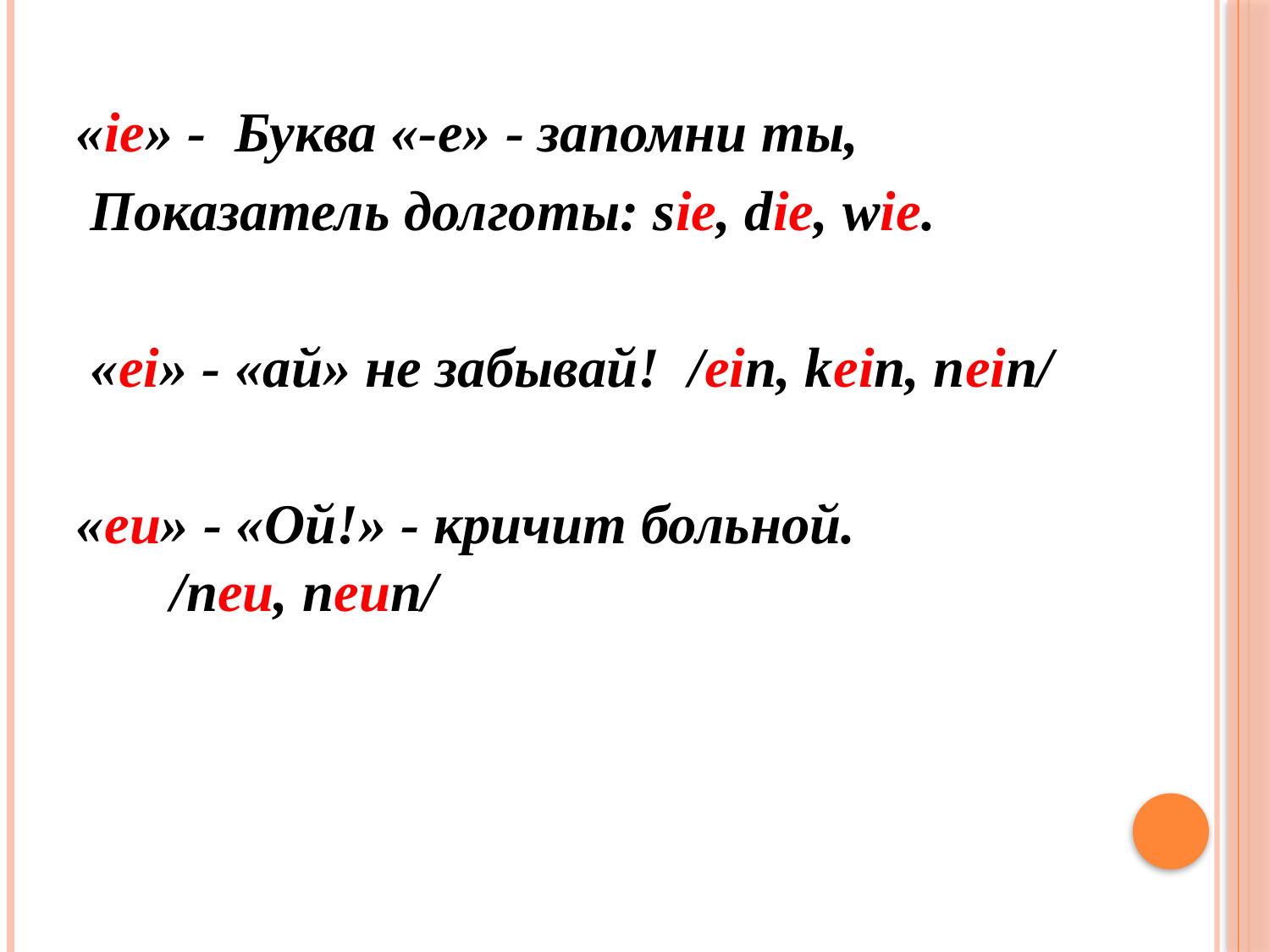

«ie» -  Буква «-е» - запомни ты,
 Показатель долготы: sie, die, wie.

 «ei» - «ай» не забывай!  /ein, kein, nein/

«eu» - «Ой!» - кричит больной.                     /neu, neun/